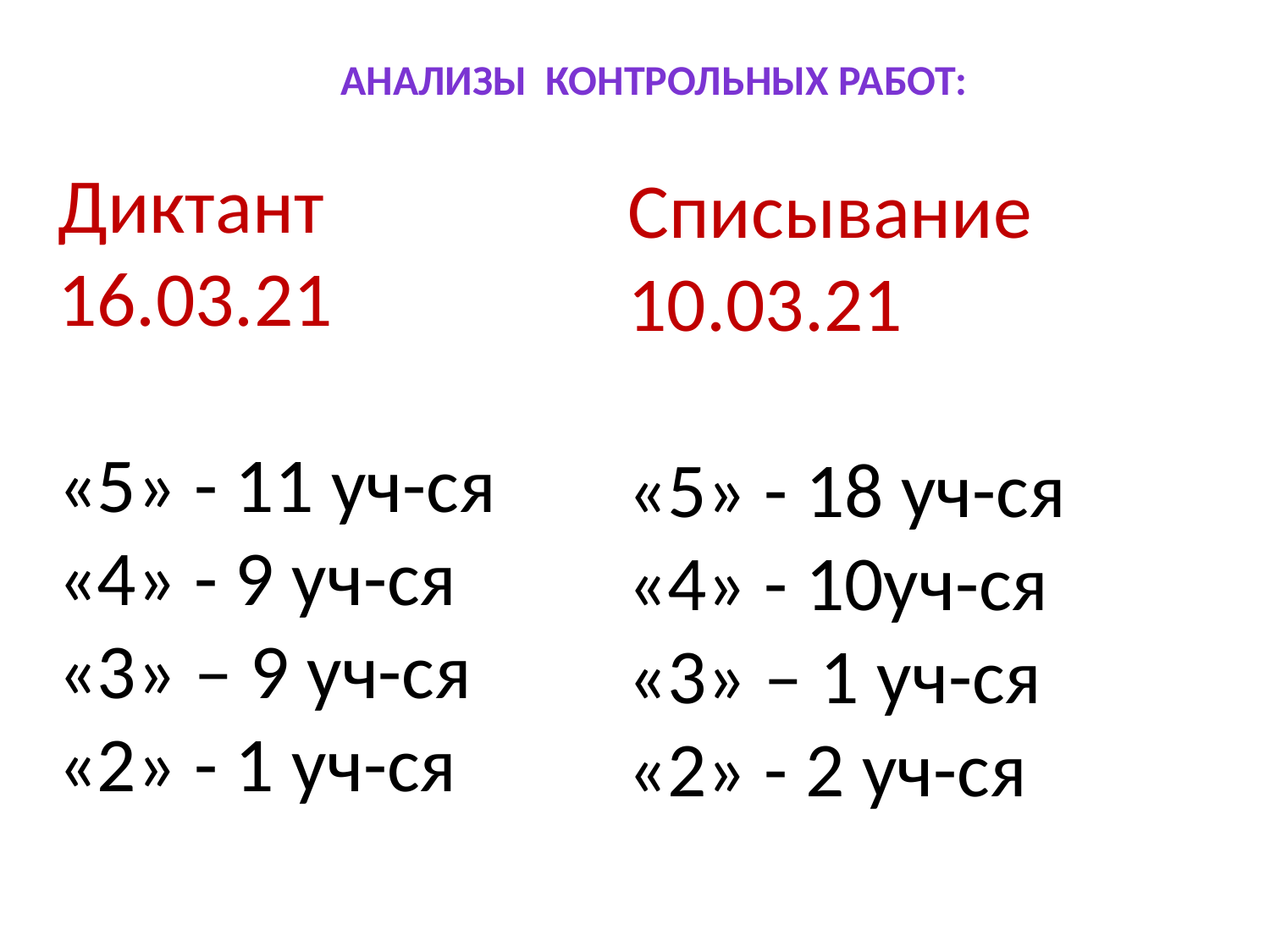

Анализы  контрольных работ:
Диктант  16.03.21
«5» - 11 уч-ся
«4» - 9 уч-ся
«3» – 9 уч-ся
«2» - 1 уч-ся
# Списывание  10.03.21 «5» - 18 уч-ся «4» - 10уч-ся «3» – 1 уч-ся «2» - 2 уч-ся